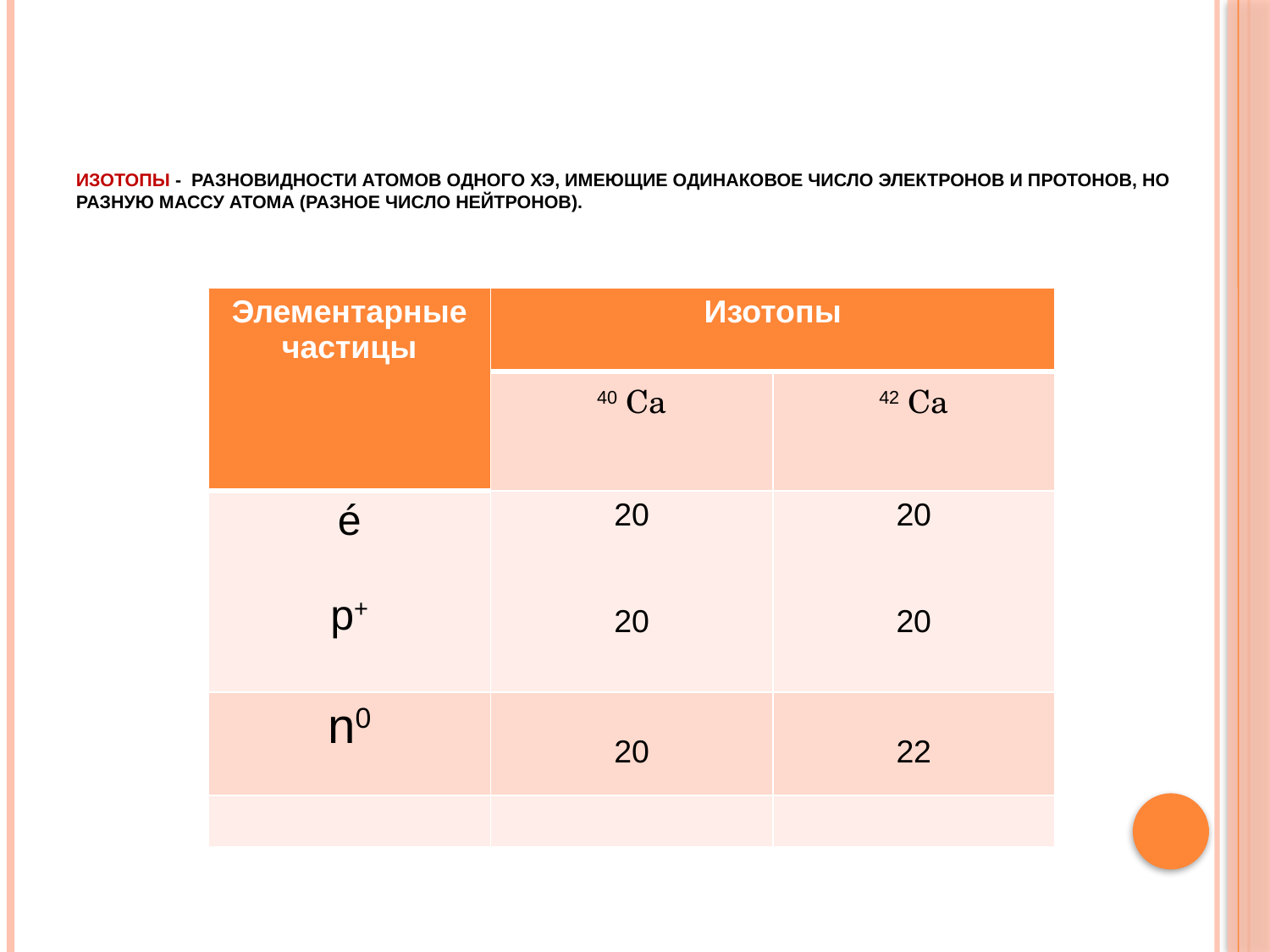

# Изотопы -  разновидности атомов одного ХЭ, имеющие одинаковое число электронов и протонов, но разную массу атома (разное число нейтронов).

| Элементарные частицы | Изотопы |  |
| --- | --- | --- |
|  | 40 Ca | 42 Ca |
| é p+ | 20 20 | 20 20 |
| n0 | 20 | 22 |
|  |  |  |